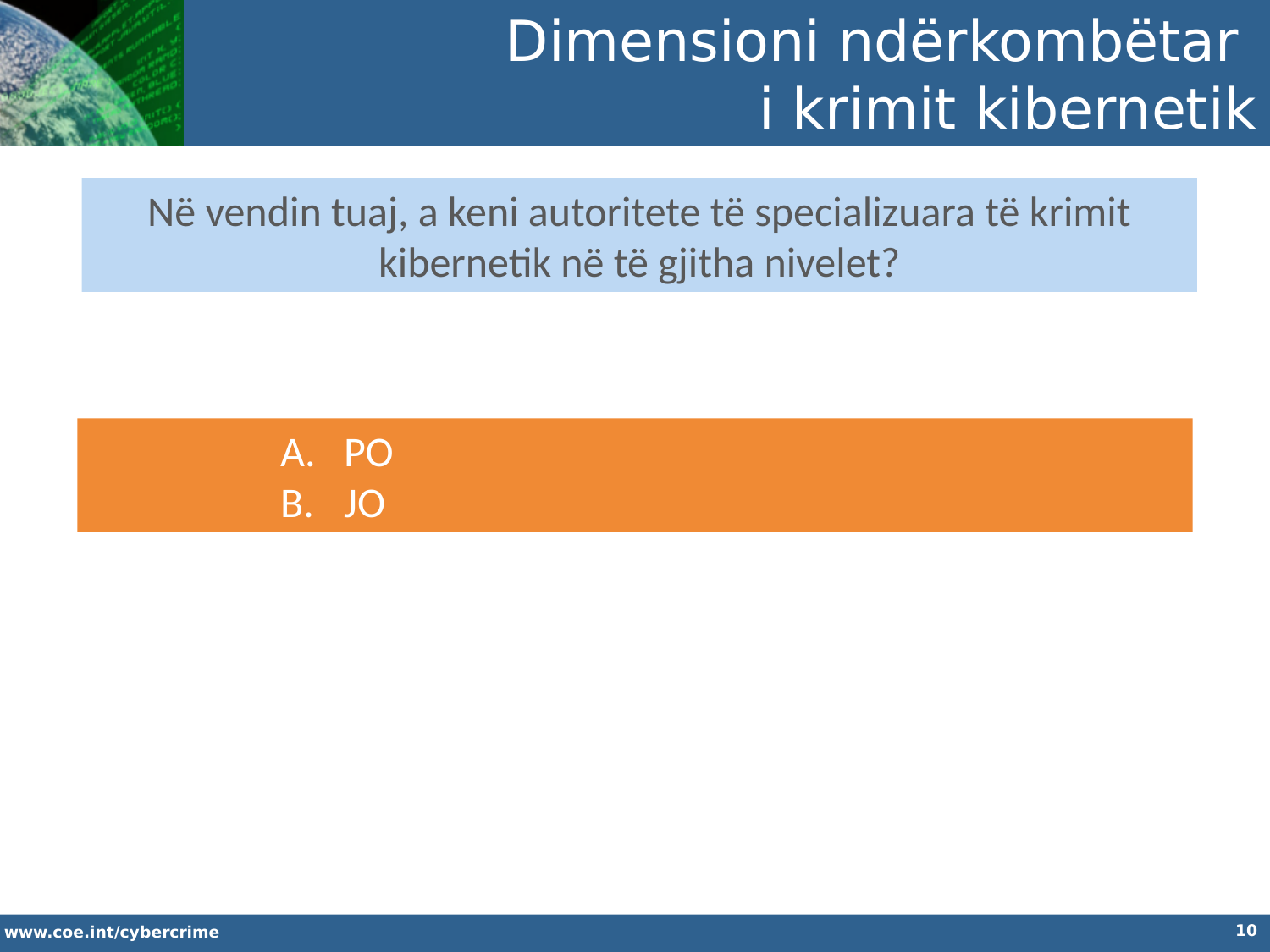

Dimensioni ndërkombëtar
i krimit kibernetik
Në vendin tuaj, a keni autoritete të specializuara të krimit kibernetik në të gjitha nivelet?
PO
JO
10